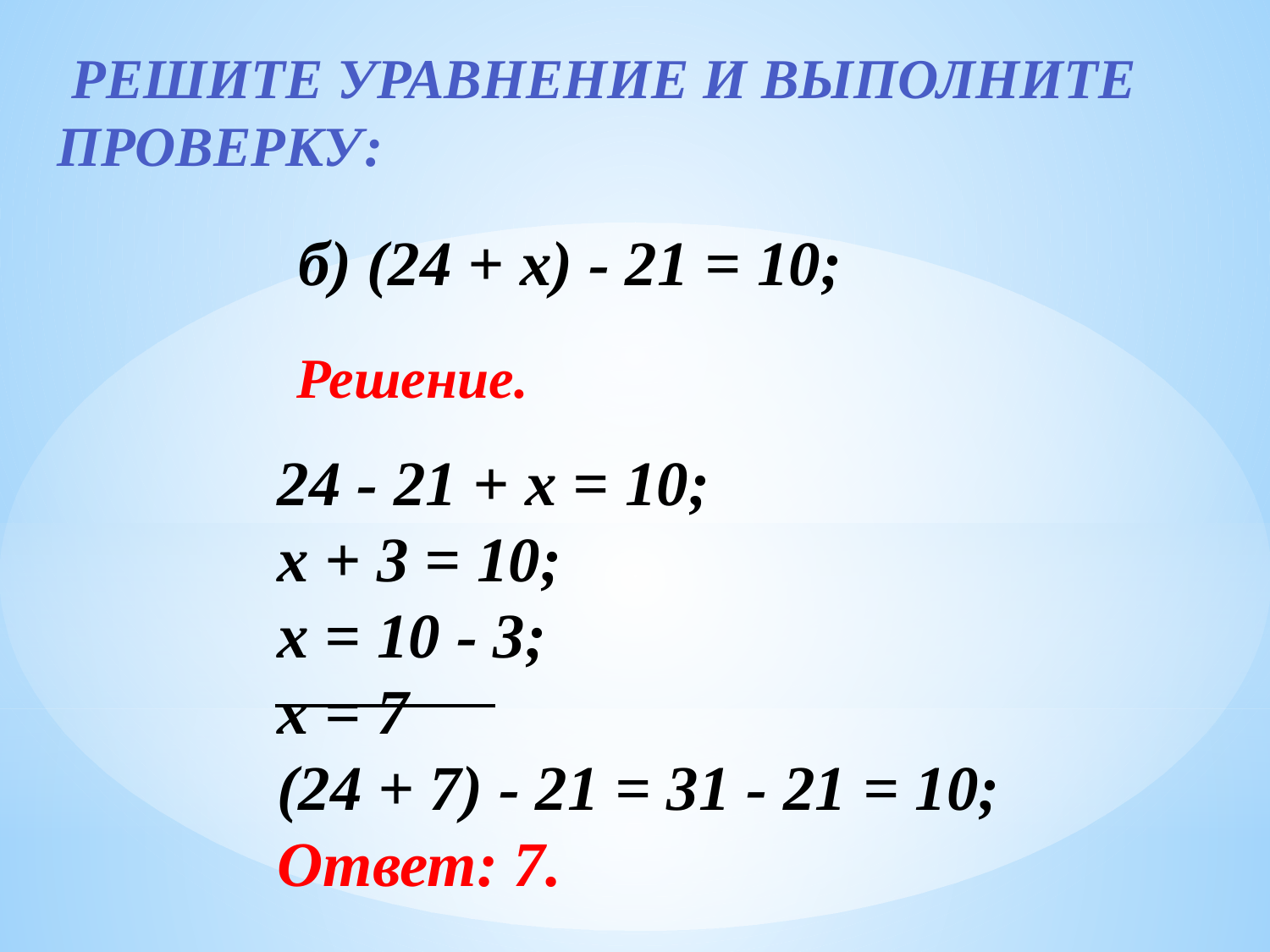

Решите уравнение и выполните проверку:
б) (24 + х) - 21 = 10;
Решение.
24 - 21 + х = 10;
х + 3 = 10;
х = 10 - 3;
х = 7
(24 + 7) - 21 = 31 - 21 = 10;
Ответ: 7.